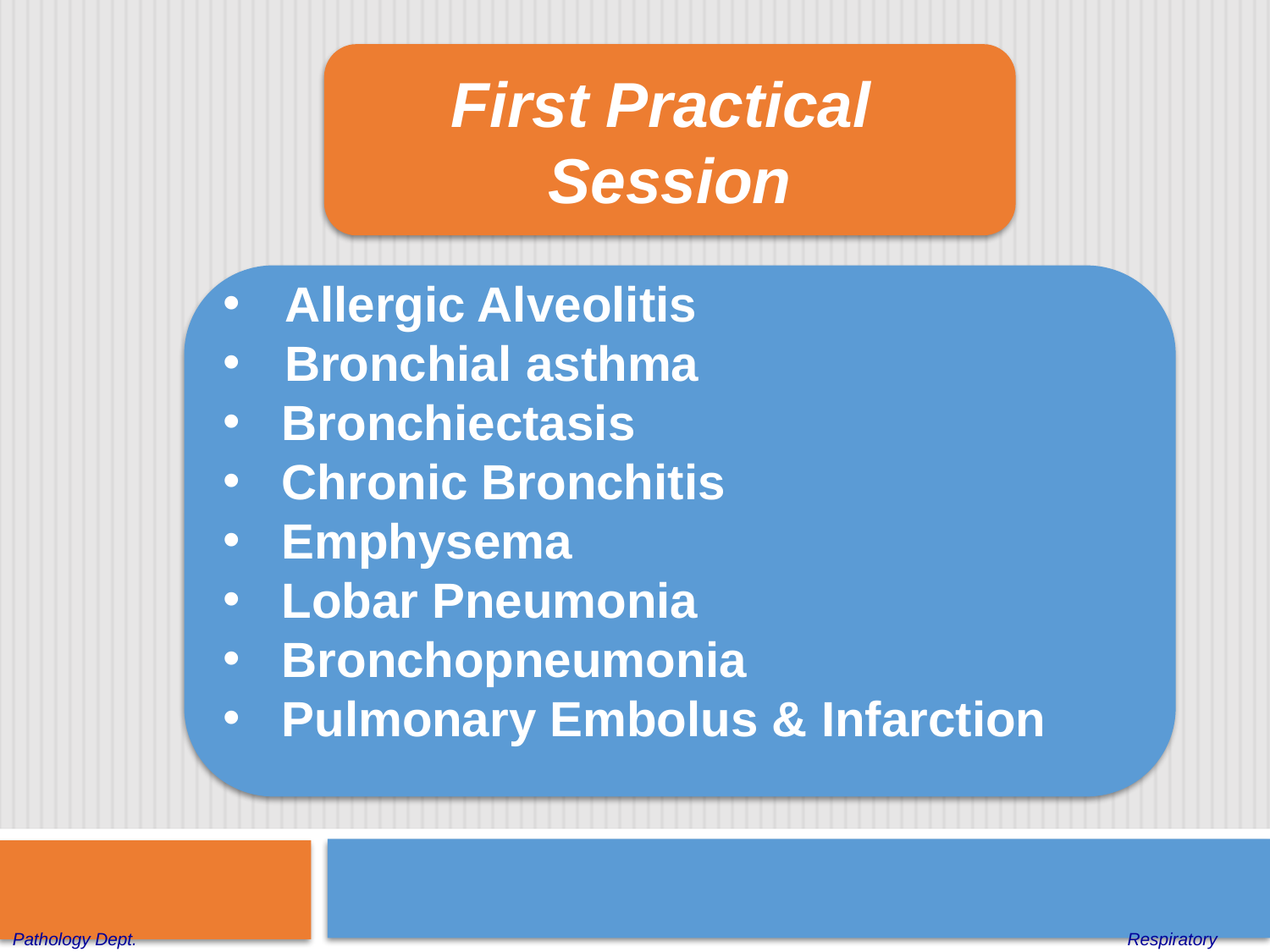

First Practical
Session
 Allergic Alveolitis
 Bronchial asthma
   Bronchiectasis
   Chronic Bronchitis
   Emphysema
   Lobar Pneumonia
   Bronchopneumonia
   Pulmonary Embolus & Infarction

Respiratory Block
Pathology Dept. KSU